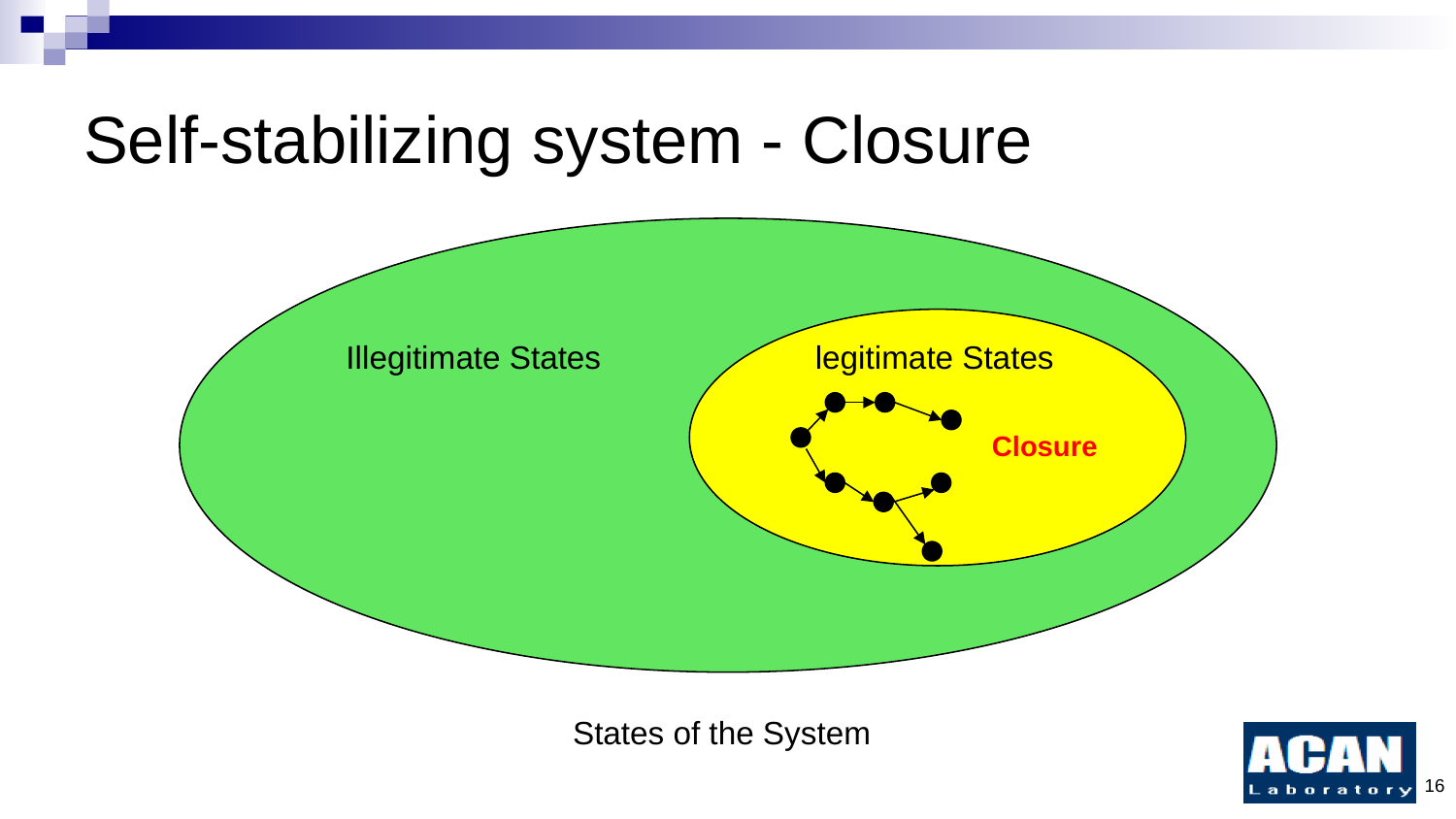

# Self-stabilizing system - Closure

Illegitimate States
legitimate States

Closure

States of the System
16